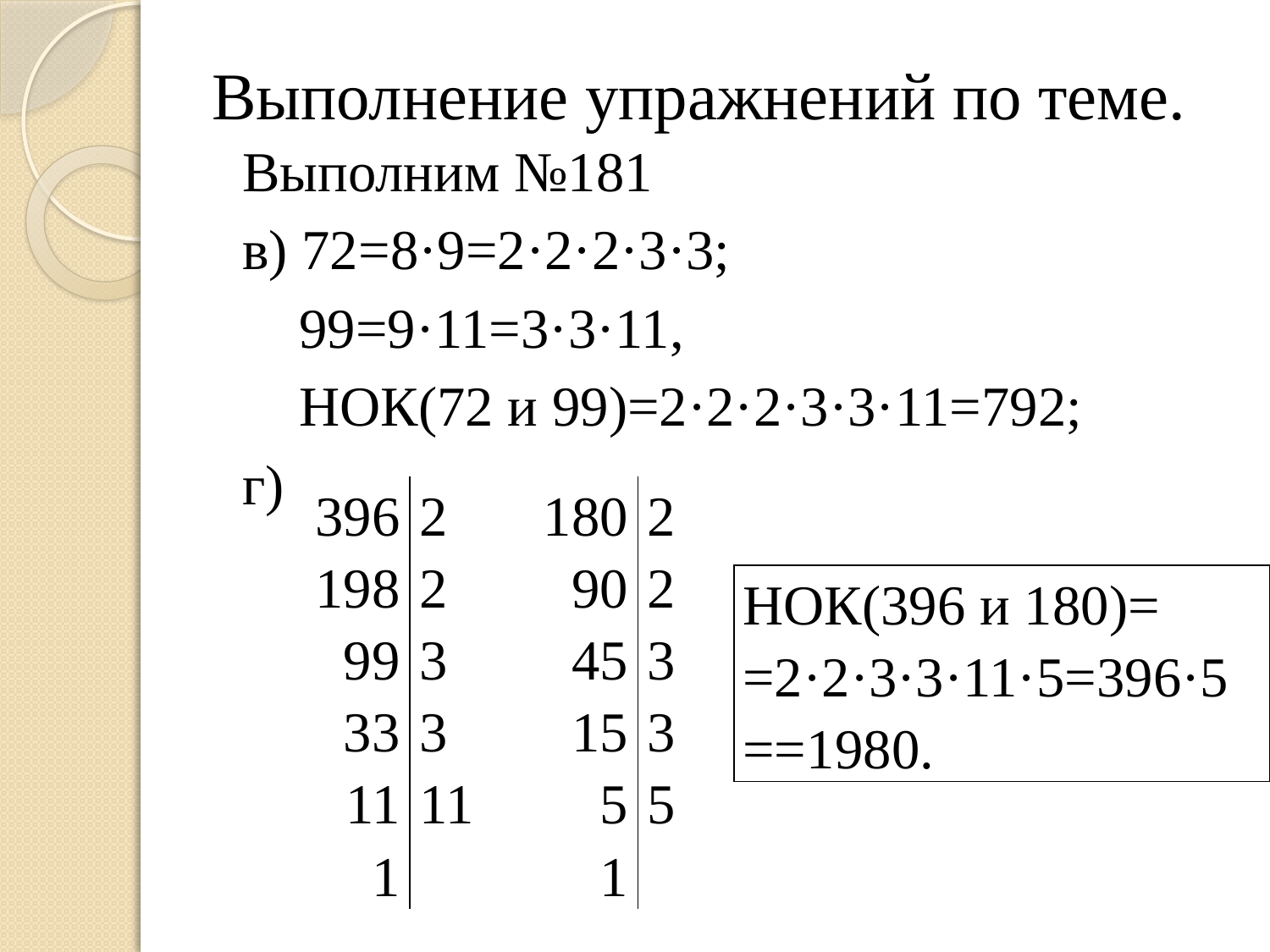

# Выполнение упражнений по теме.
Выполним №181
в) 72=8·9=2·2·2·3·3;
    99=9·11=3·3·11,
    НОК(72 и 99)=2·2·2·3·3·11=792;
г)
| 396 | 2 |
| --- | --- |
| 198 | 2 |
| 99 | 3 |
| 33 | 3 |
| 11 | 11 |
| 1 |  |
| 180 | 2 |
| --- | --- |
| 90 | 2 |
| 45 | 3 |
| 15 | 3 |
| 5 | 5 |
| 1 |  |
| НОК(396 и 180)= =2·2·3·3·11·5=396·5==1980. |
| --- |